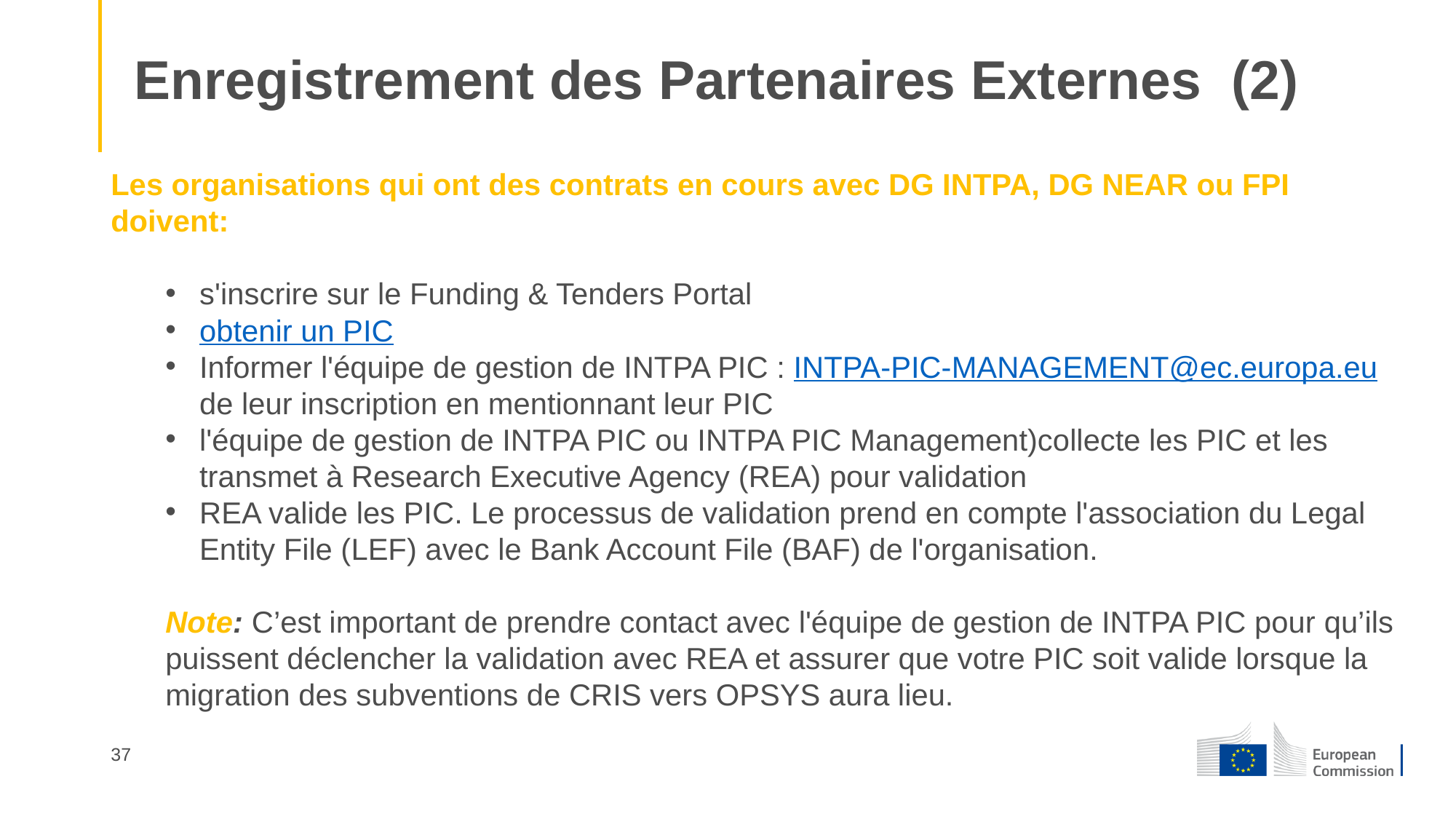

Enregistrement des Partenaires Externes  (2)
Les organisations qui ont des contrats en cours avec DG INTPA, DG NEAR ou FPI doivent:

s'inscrire sur le Funding & Tenders Portal
obtenir un PIC
Informer l'équipe de gestion de INTPA PIC : INTPA-PIC-MANAGEMENT@ec.europa.eu de leur inscription en mentionnant leur PIC
l'équipe de gestion de INTPA PIC ou INTPA PIC Management)collecte les PIC et les transmet à Research Executive Agency (REA) pour validation
REA valide les PIC. Le processus de validation prend en compte l'association du Legal Entity File (LEF) avec le Bank Account File (BAF) de l'organisation.

Note: C’est important de prendre contact avec l'équipe de gestion de INTPA PIC pour qu’ils puissent déclencher la validation avec REA et assurer que votre PIC soit valide lorsque la migration des subventions de CRIS vers OPSYS aura lieu.

37